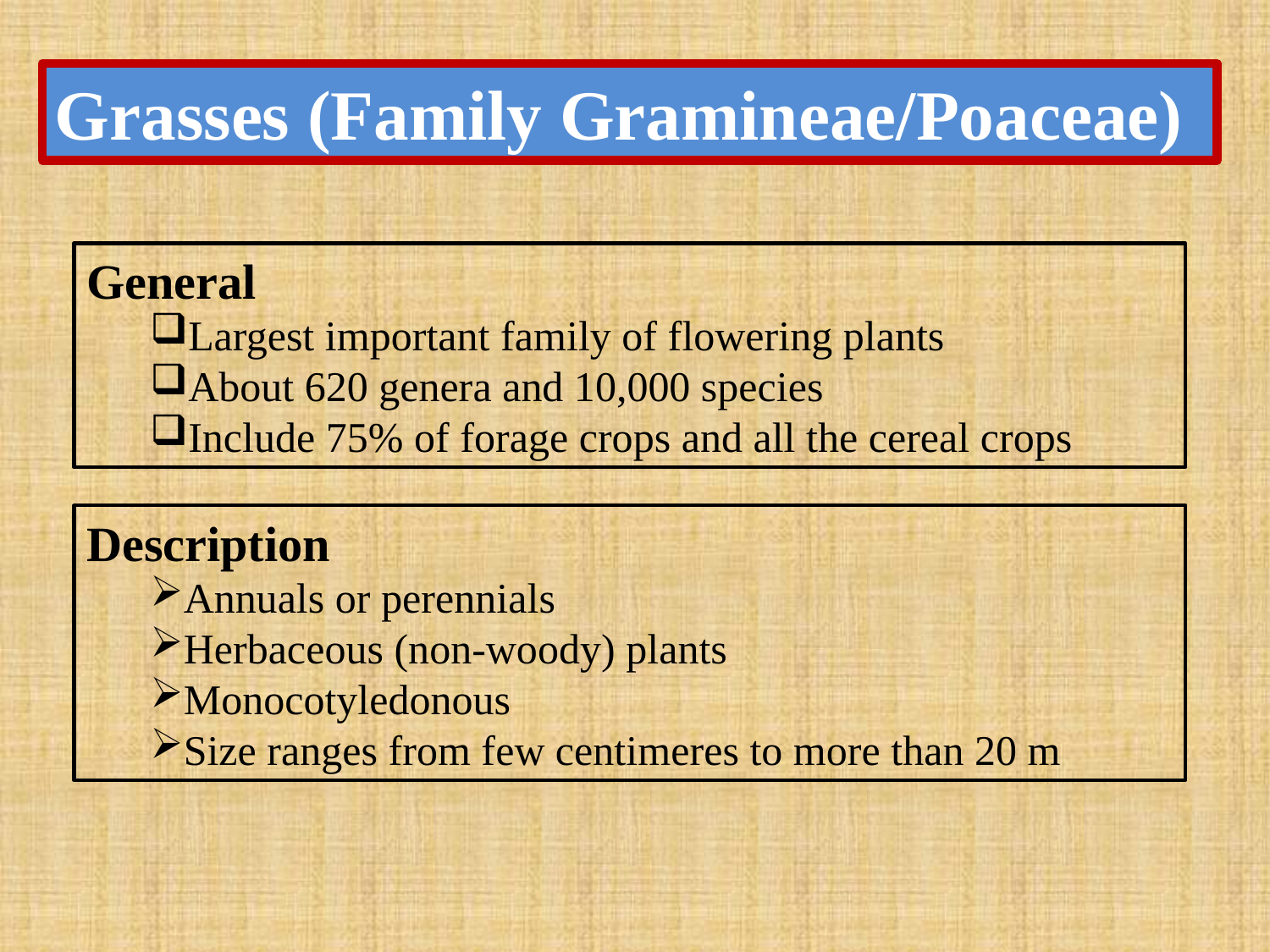

Grasses (Family Gramineae/Poaceae)
General
Largest important family of flowering plants
About 620 genera and 10,000 species
Include 75% of forage crops and all the cereal crops
Description
Annuals or perennials
Herbaceous (non-woody) plants
Monocotyledonous
Size ranges from few centimeres to more than 20 m